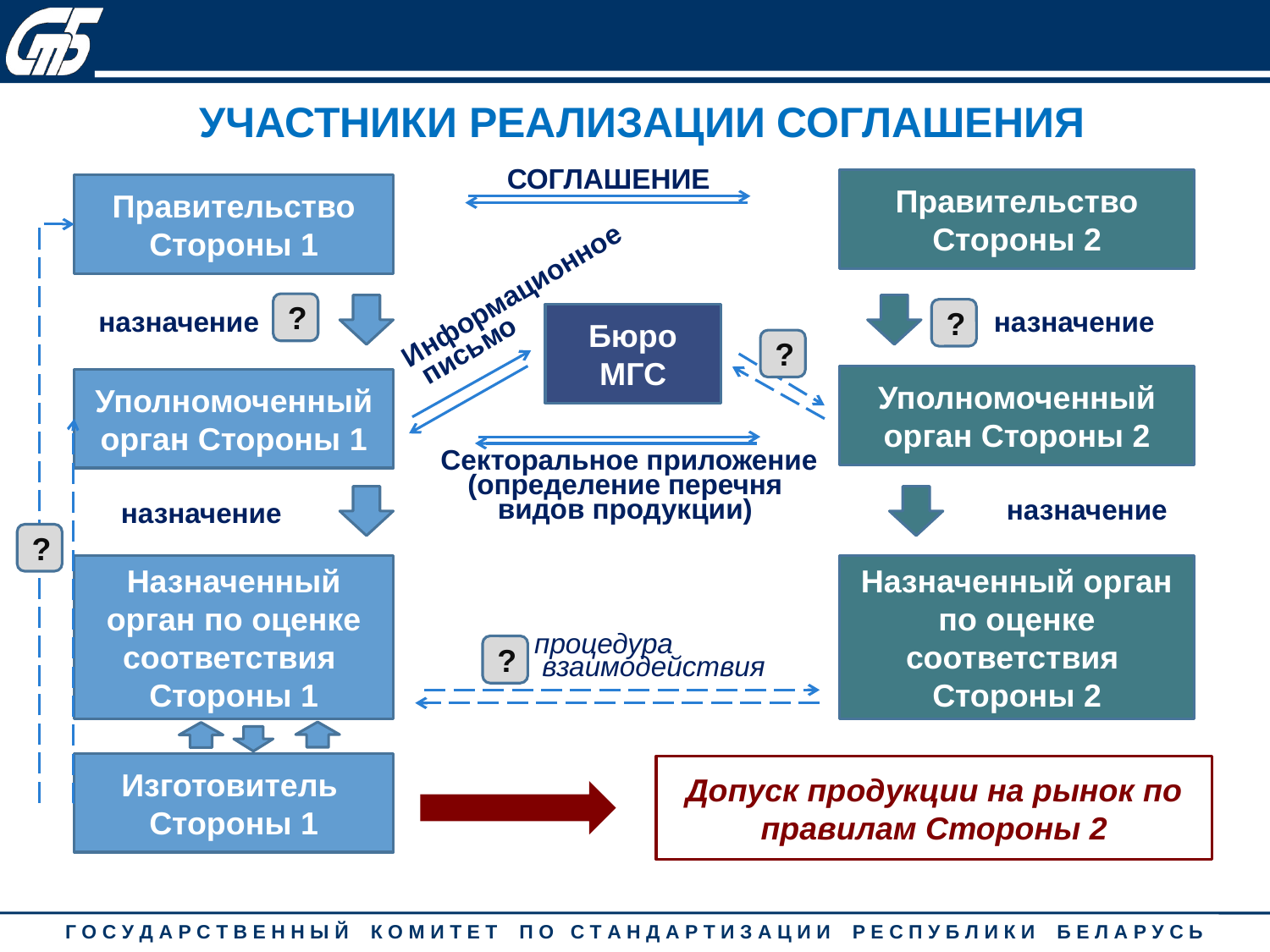

УЧАСТНИКИ РЕАЛИЗАЦИИ СОГЛАШЕНИЯ
СОГЛАШЕНИЕ
Правительство Стороны 2
Правительство Стороны 1
Информационное
 письмо
?

назначение
назначение
?
Бюро МГС
?
Уполномоченный орган Стороны 2
Уполномоченный орган Стороны 1
 Секторальное приложение
 (определение перечня
видов продукции)
назначение

назначение
?
Назначенный орган по оценке соответствия  Стороны 1
Назначенный орган по оценке соответствия  Стороны 2
процедура
 взаимодействия
?

Изготовитель  Стороны 1
Допуск продукции на рынок по правилам Стороны 2